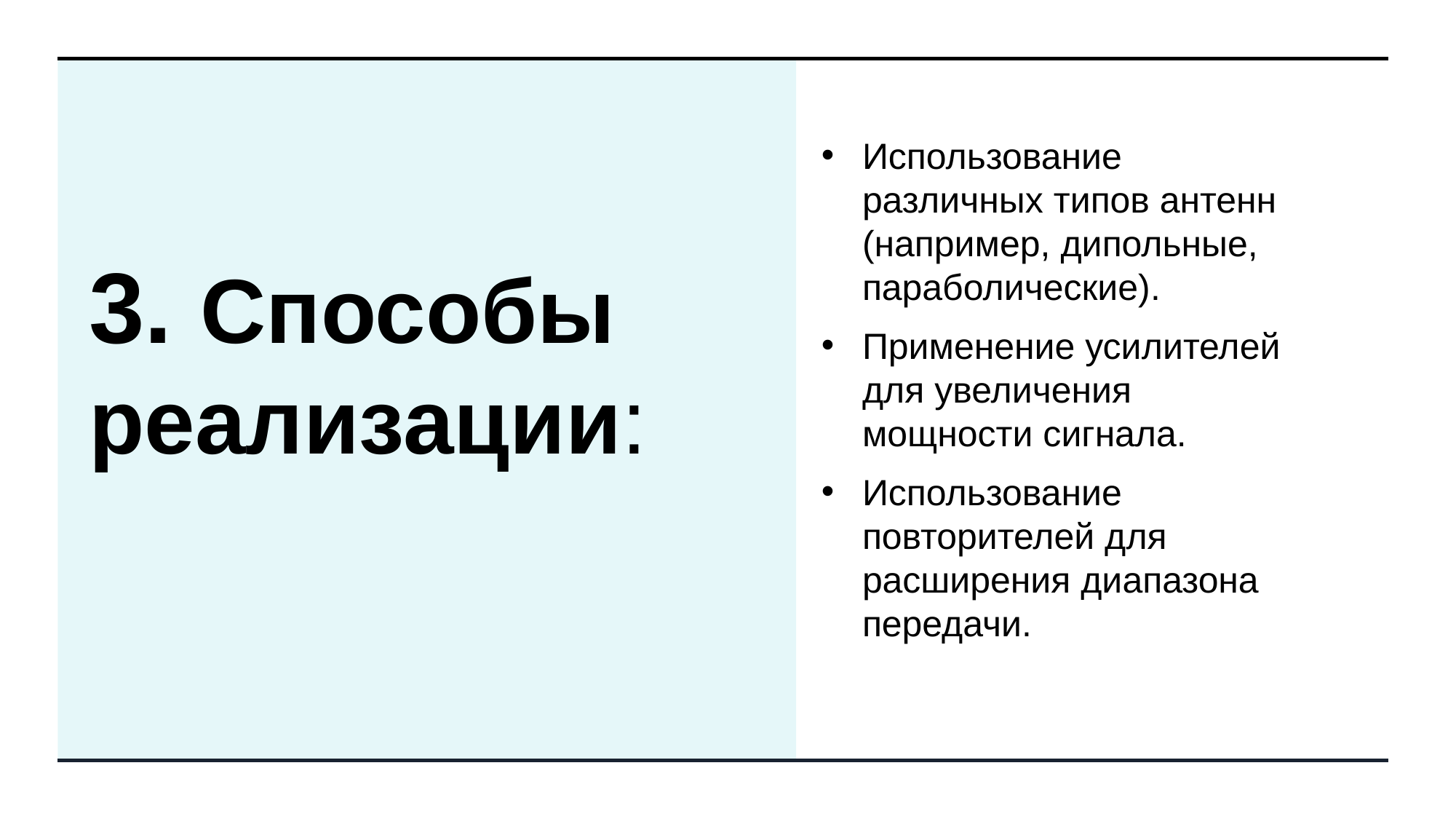

# 3. Способы реализации:

Использование различных типов антенн (например, дипольные, параболические).
Применение усилителей для увеличения мощности сигнала.
Использование повторителей для расширения диапазона передачи.